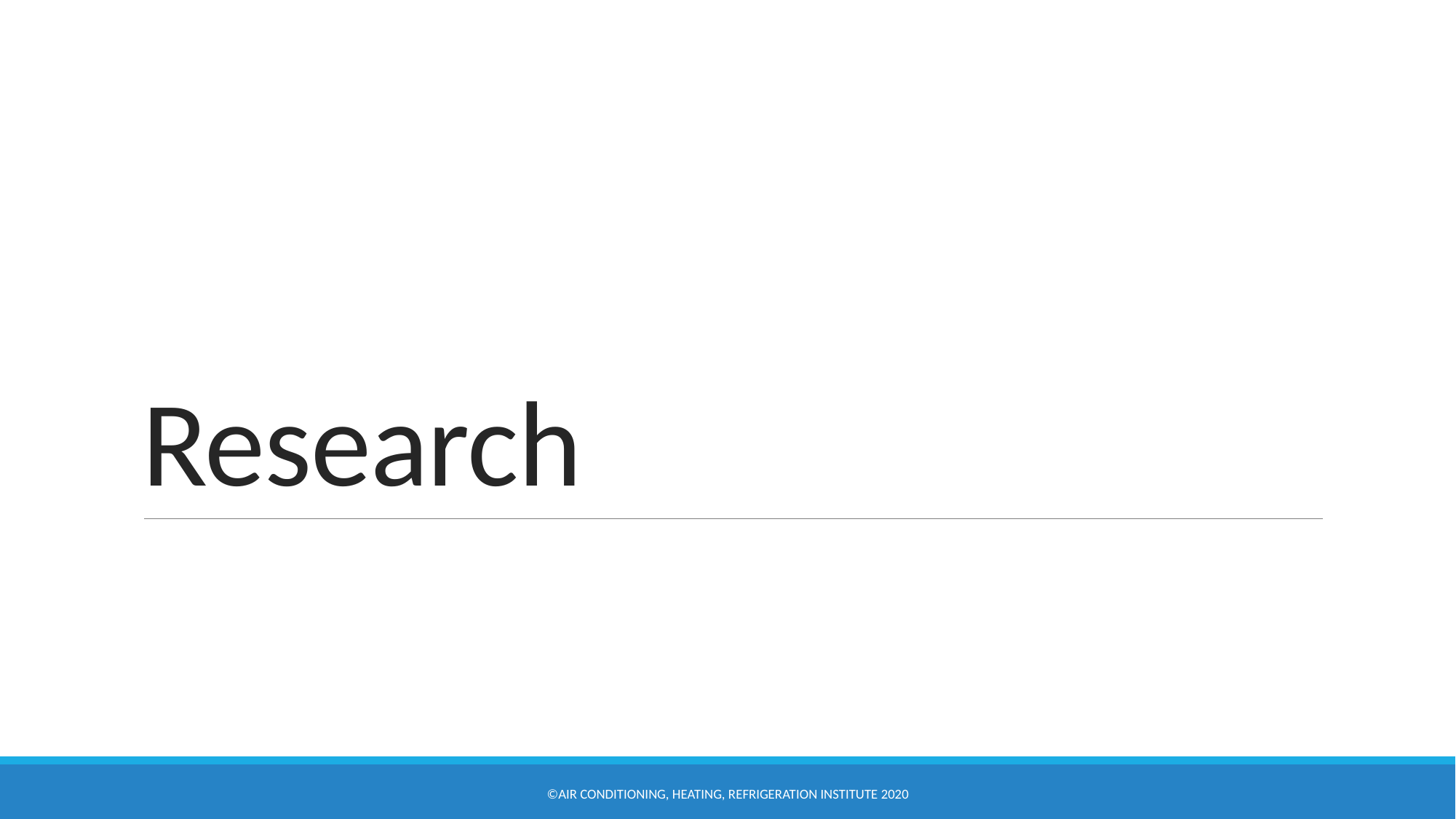

# Research

©Air Conditioning, Heating, Refrigeration Institute 2020